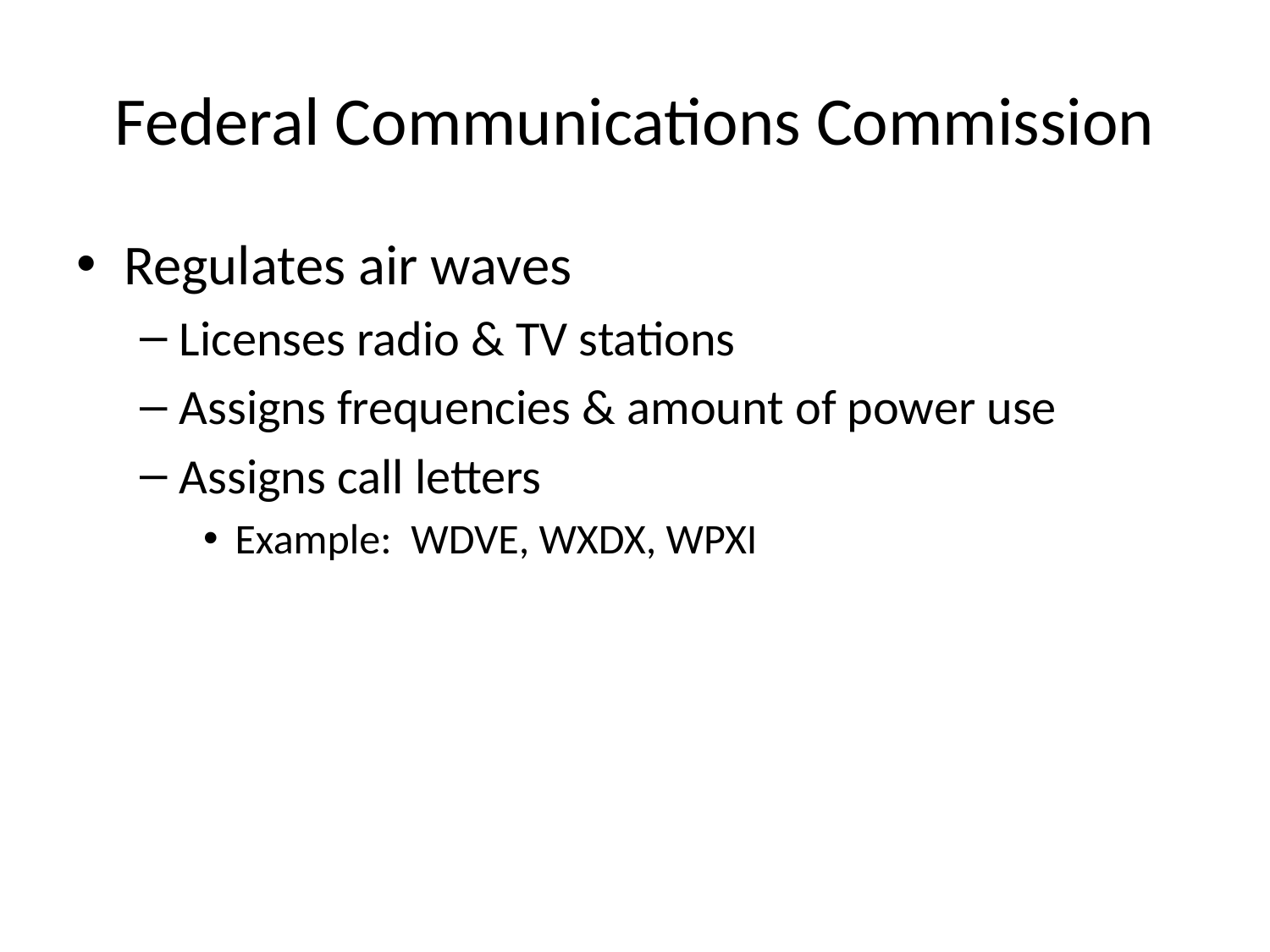

# Federal Communications Commission
Regulates air waves
Licenses radio & TV stations
Assigns frequencies & amount of power use
Assigns call letters
Example:  WDVE, WXDX, WPXI